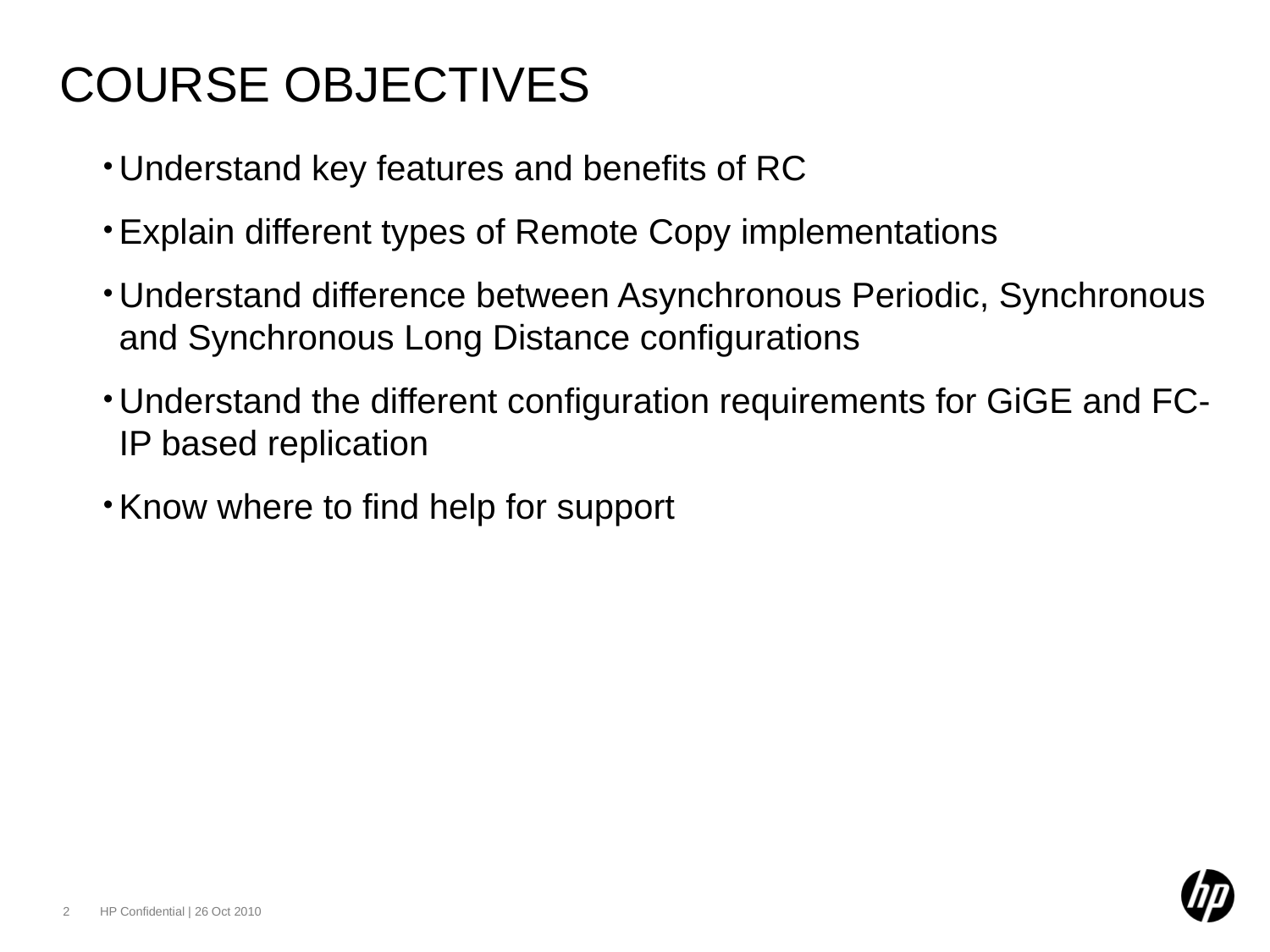

# Course Objectives
Understand key features and benefits of RC
Explain different types of Remote Copy implementations
Understand difference between Asynchronous Periodic, Synchronous and Synchronous Long Distance configurations
Understand the different configuration requirements for GiGE and FC-IP based replication
Know where to find help for support